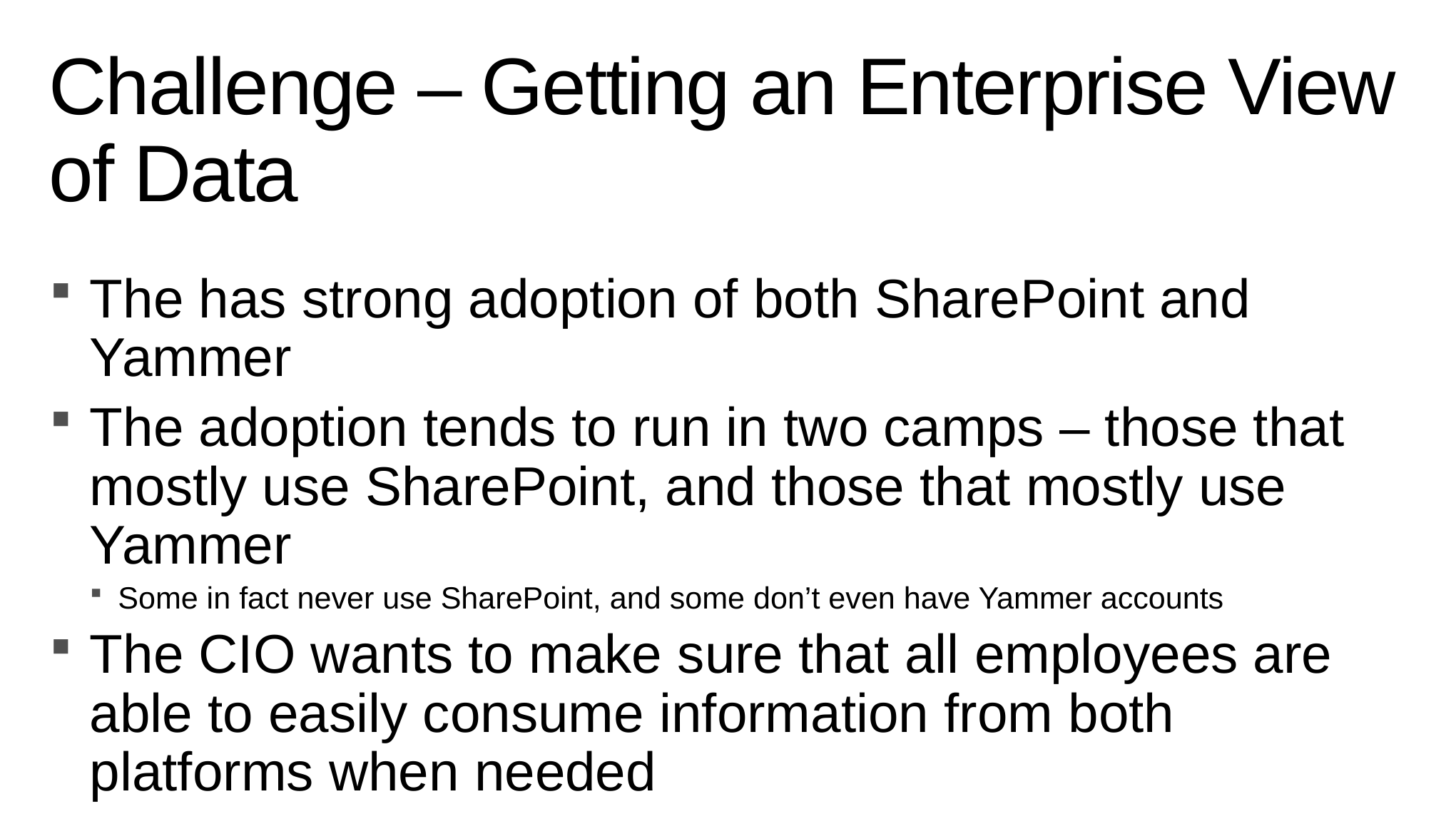

# Challenge – Getting an Enterprise View of Data
The has strong adoption of both SharePoint and Yammer
The adoption tends to run in two camps – those that mostly use SharePoint, and those that mostly use Yammer
Some in fact never use SharePoint, and some don’t even have Yammer accounts
The CIO wants to make sure that all employees are able to easily consume information from both platforms when needed